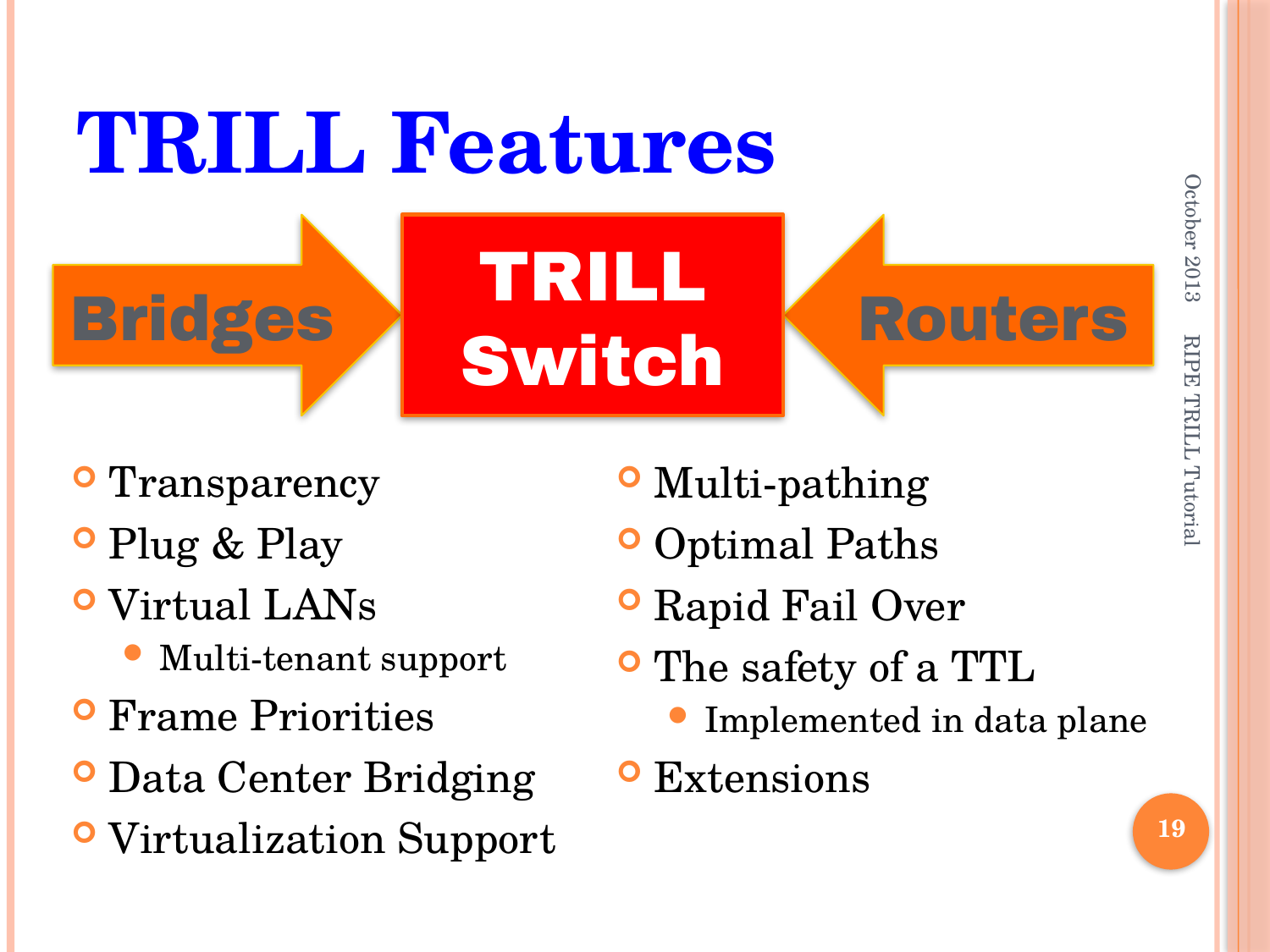

# TRILL Features
October 2013
Bridges
TRILL Switch
Routers
Transparency
Plug & Play
Virtual LANs
Multi-tenant support
Frame Priorities
Data Center Bridging
Virtualization Support
Multi-pathing
Optimal Paths
Rapid Fail Over
The safety of a TTL
Implemented in data plane
Extensions
RIPE TRILL Tutorial
19